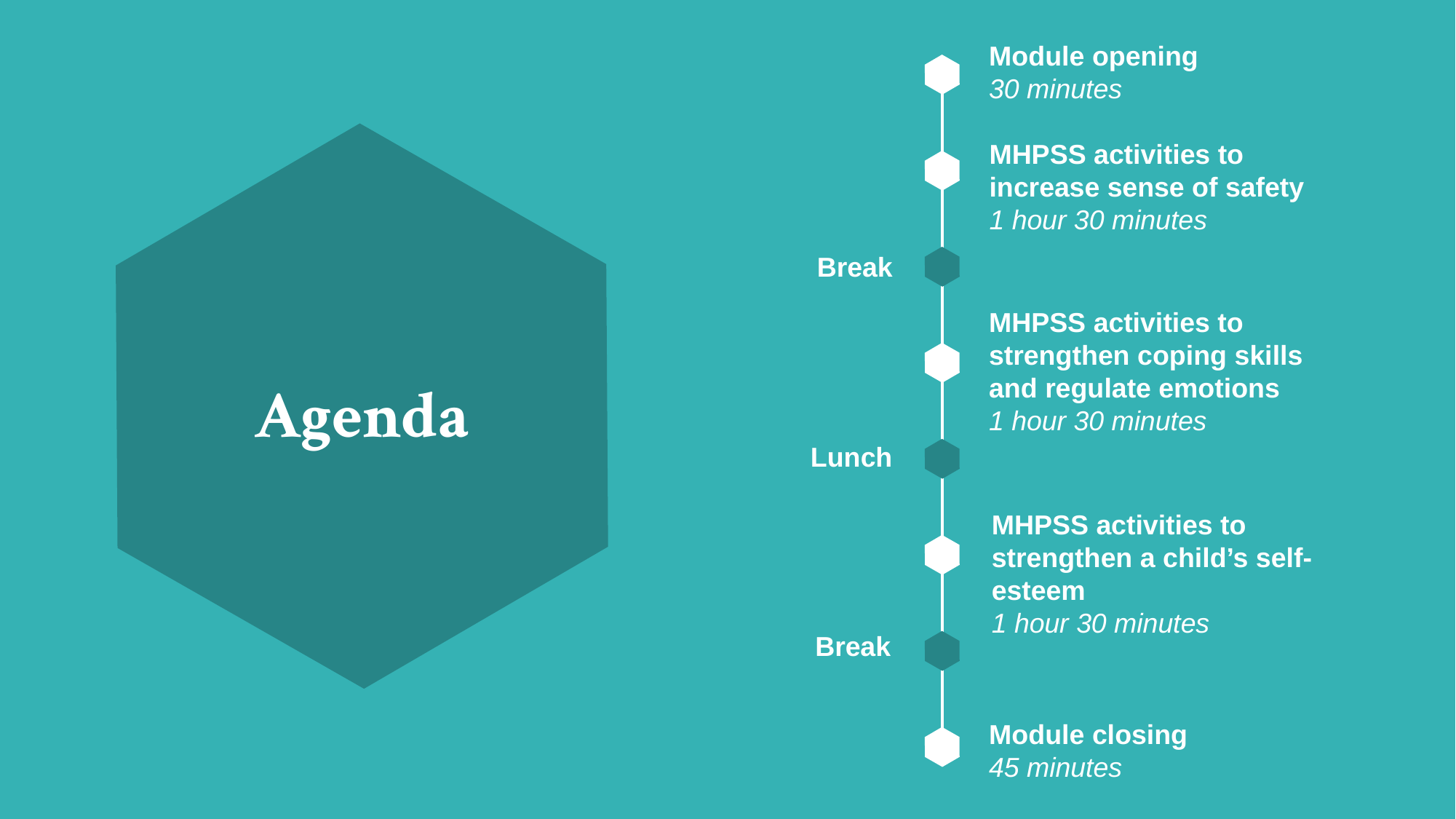

Module opening
30 minutes

MHPSS activities to increase sense of safety
1 hour 30 minutes

Break

MHPSS activities to strengthen coping skills and regulate emotions
1 hour 30 minutes

# Agenda
Lunch

MHPSS activities to strengthen a child’s self-esteem
1 hour 30 minutes

Break

Module closing
45 minutes